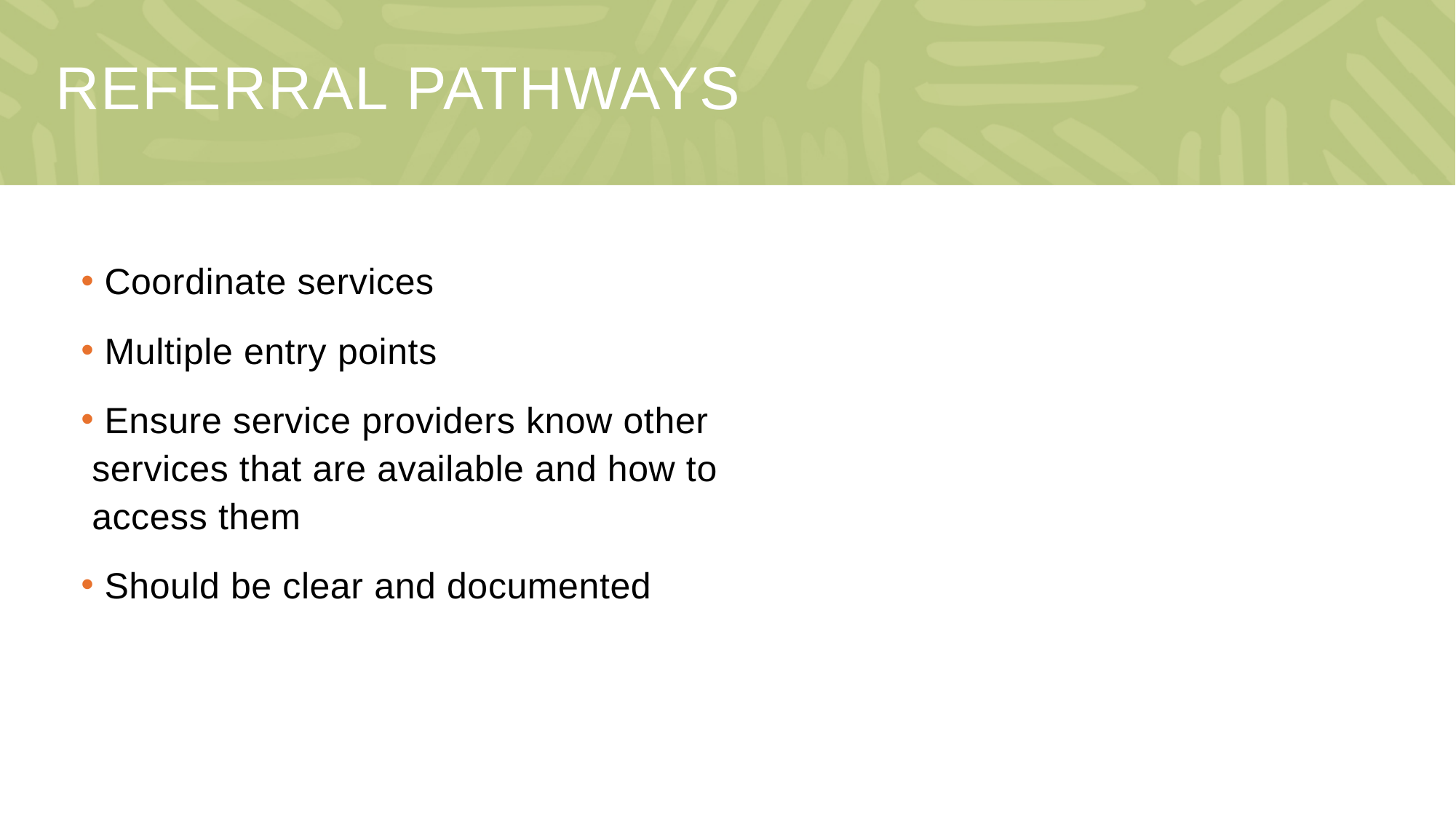

# Referral pathways
 Coordinate services
 Multiple entry points
 Ensure service providers know other services that are available and how to access them
 Should be clear and documented